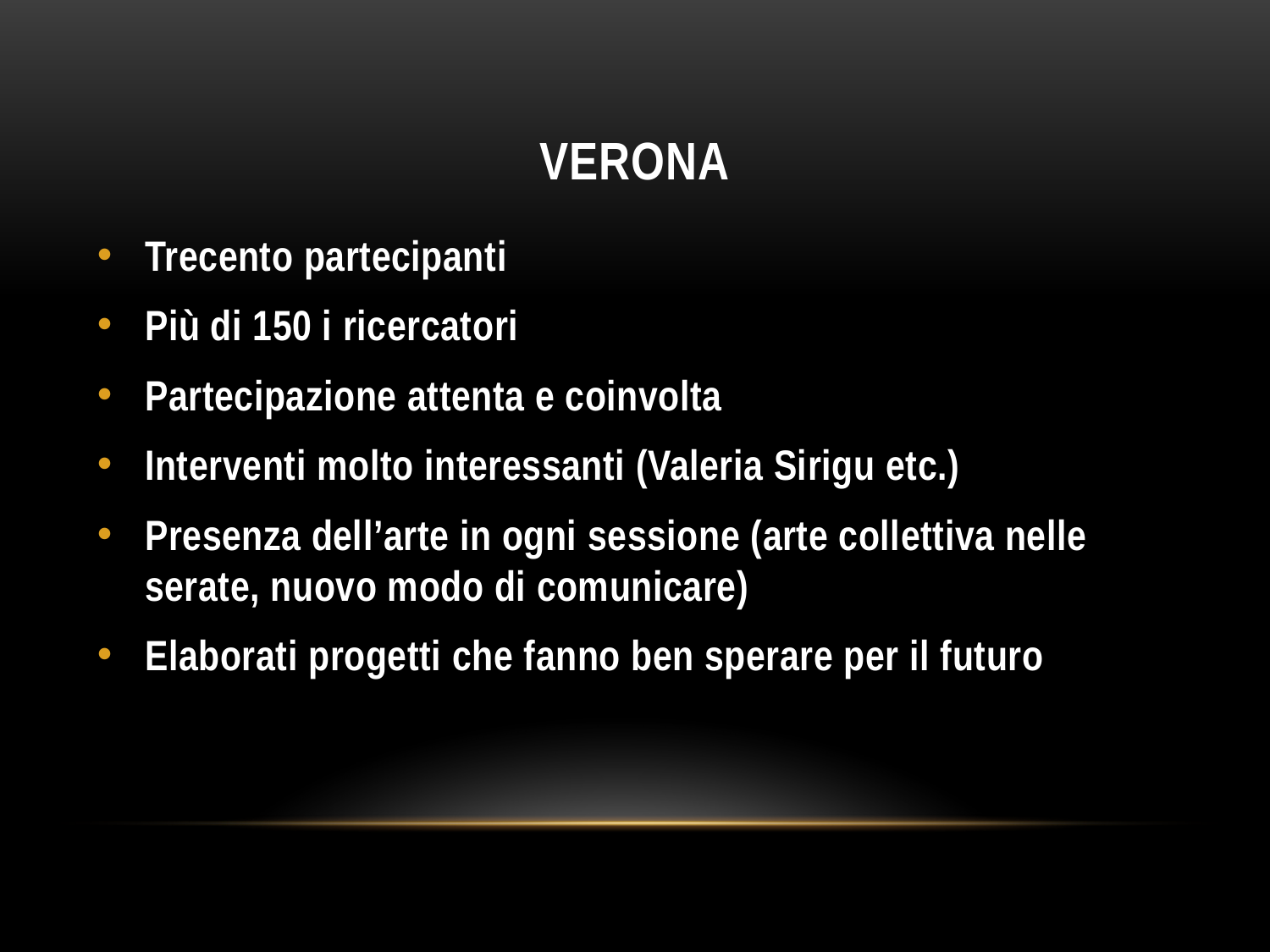

# Verona
Trecento partecipanti
Più di 150 i ricercatori
Partecipazione attenta e coinvolta
Interventi molto interessanti (Valeria Sirigu etc.)
Presenza dell’arte in ogni sessione (arte collettiva nelle serate, nuovo modo di comunicare)
Elaborati progetti che fanno ben sperare per il futuro